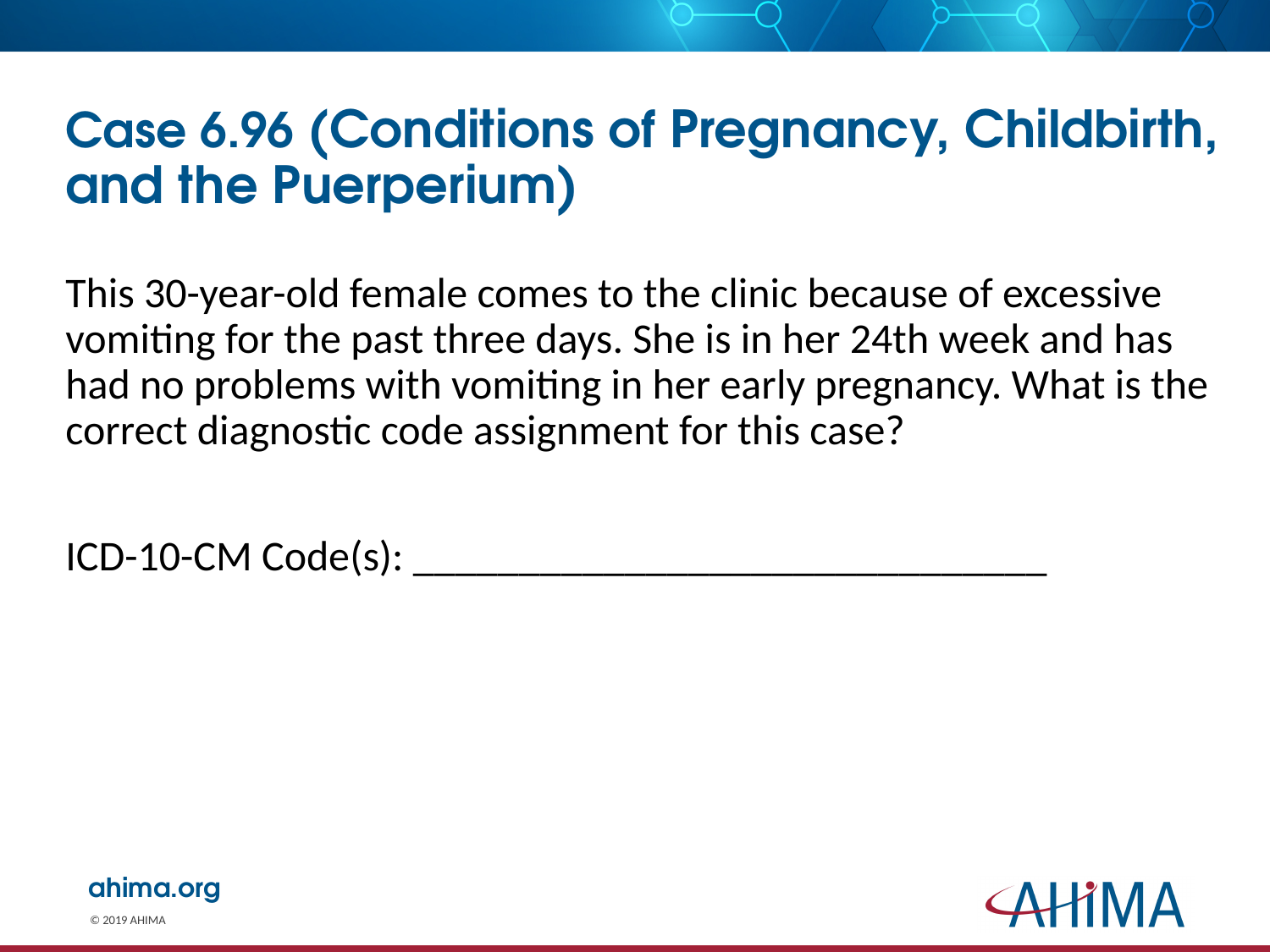

# Case 6.96 (Conditions of Pregnancy, Childbirth, and the Puerperium)
This 30-year-old female comes to the clinic because of excessive vomiting for the past three days. She is in her 24th week and has had no problems with vomiting in her early pregnancy. What is the correct diagnostic code assignment for this case?

ICD-10-CM Code(s): ______________________________